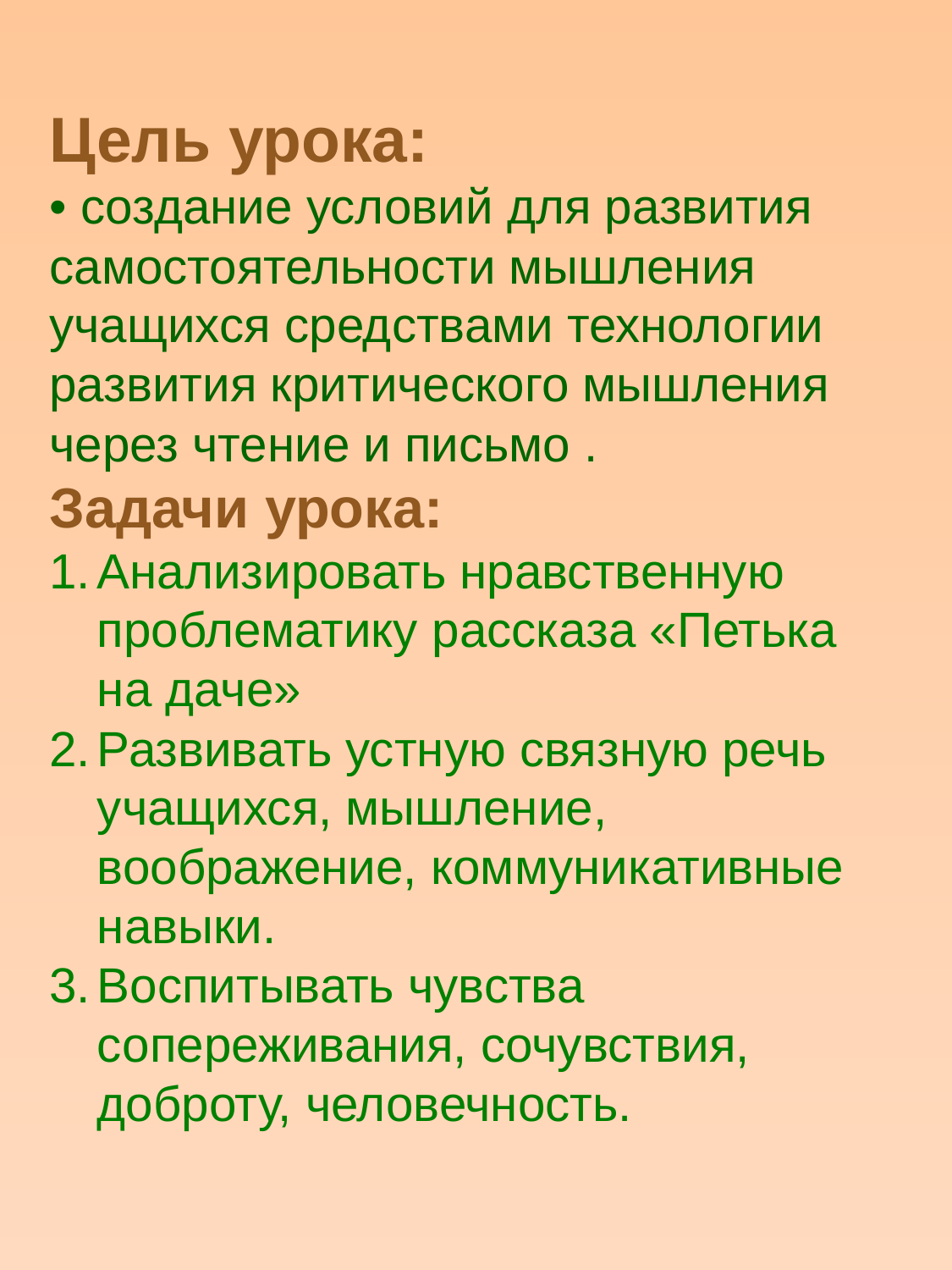

Цель урока:
• создание условий для развития самостоятельности мышления учащихся средствами технологии развития критического мышления через чтение и письмо .
Задачи урока:
Анализировать нравственную проблематику рассказа «Петька на даче»
Развивать устную связную речь учащихся, мышление, воображение, коммуникативные навыки.
Воспитывать чувства сопереживания, сочувствия, доброту, человечность.